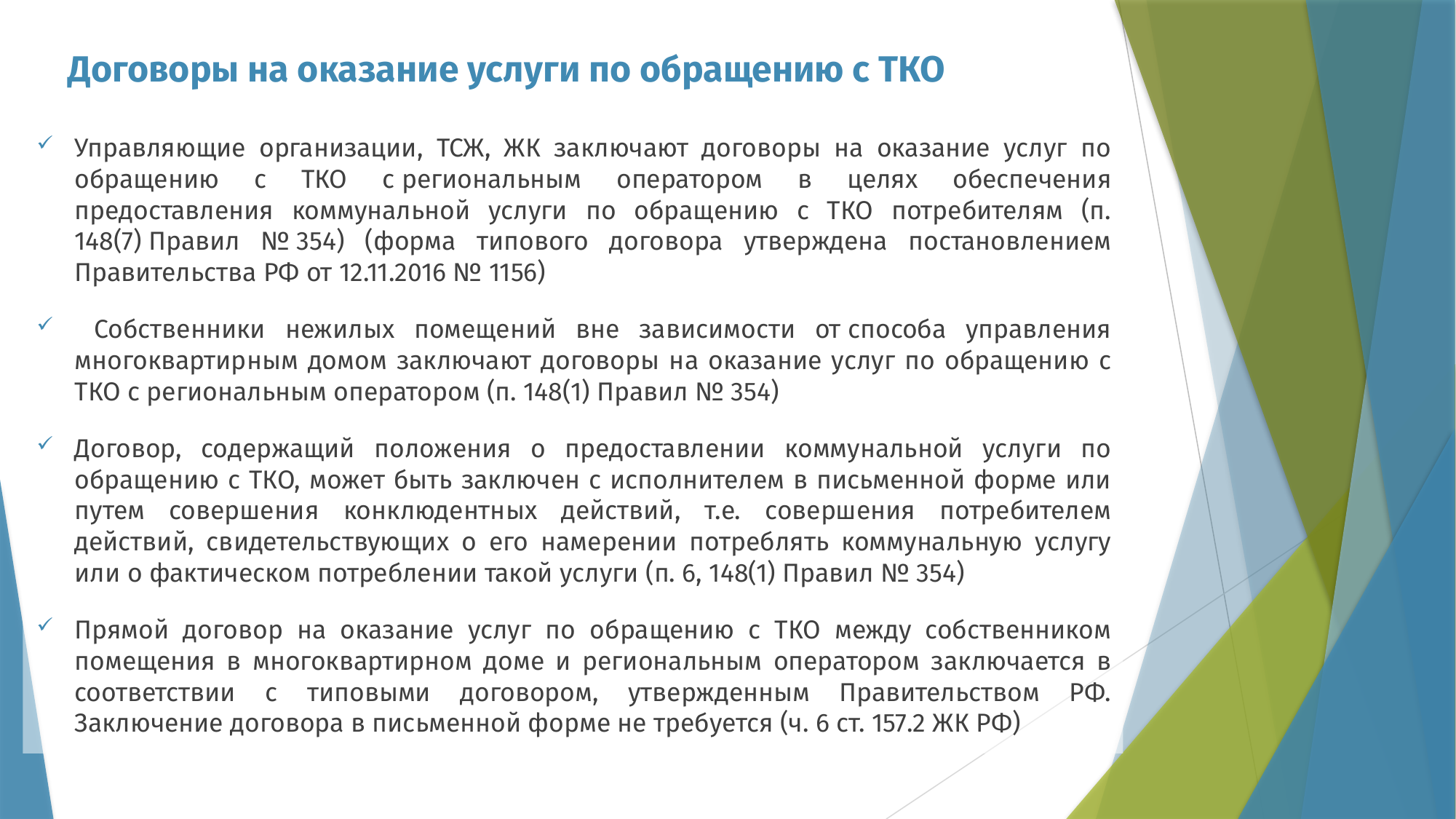

# Договоры на оказание услуги по обращению с ТКО
Управляющие организации, ТСЖ, ЖК заключают договоры на оказание услуг по обращению с ТКО с региональным оператором в целях обеспечения предоставления коммунальной услуги по обращению с ТКО потребителям (п. 148(7) Правил № 354) (форма типового договора утверждена постановлением Правительства РФ от 12.11.2016 № 1156)
 Собственники нежилых помещений вне зависимости от способа управления многоквартирным домом заключают договоры на оказание услуг по обращению с ТКО с региональным оператором (п. 148(1) Правил № 354)
Договор, содержащий положения о предоставлении коммунальной услуги по обращению с ТКО, может быть заключен с исполнителем в письменной форме или путем совершения конклюдентных действий, т.е. совершения потребителем действий, свидетельствующих о его намерении потреблять коммунальную услугу или о фактическом потреблении такой услуги (п. 6, 148(1) Правил № 354)
Прямой договор на оказание услуг по обращению с ТКО между собственником помещения в многоквартирном доме и региональным оператором заключается в соответствии с типовыми договором, утвержденным Правительством РФ. Заключение договора в письменной форме не требуется (ч. 6 ст. 157.2 ЖК РФ)